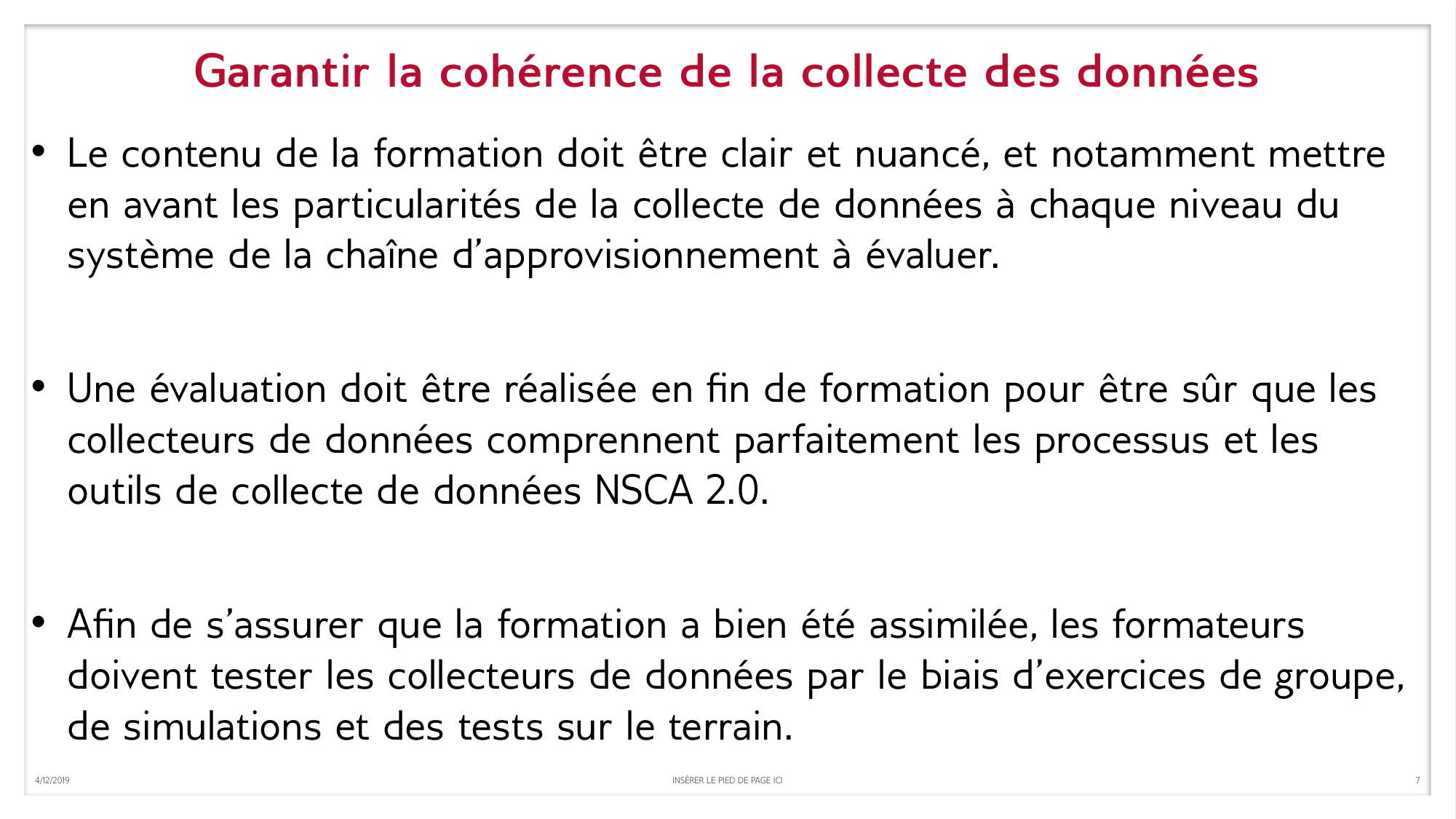

4/12/2019
INSÉRER LE PIED DE PAGE ICI
7
# Garantir la cohérence de la collecte des données

Le contenu de la formation doit être clair et nuancé, et notamment mettre en avant les particularités de la collecte de données à chaque niveau du système de la chaîne d’approvisionnement à évaluer.

Une évaluation doit être réalisée en fin de formation pour être sûr que les collecteurs de données comprennent parfaitement les processus et les outils de collecte de données NSCA 2.0.

Afin de s’assurer que la formation a bien été assimilée, les formateurs doivent tester les collecteurs de données par le biais d’exercices de groupe,
de simulations et des tests sur le terrain.